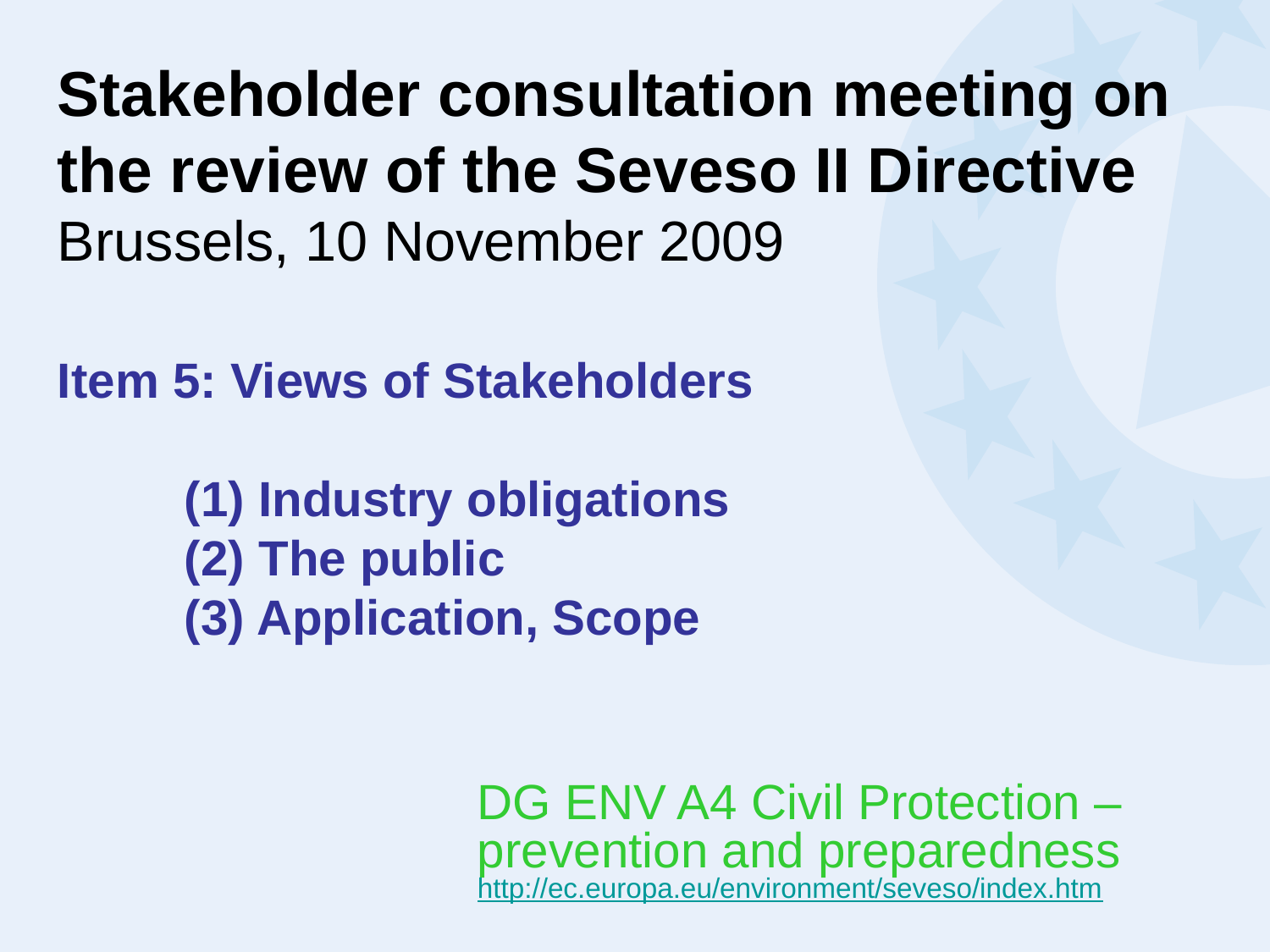

Stakeholder consultation meeting on the review of the Seveso II Directive
Brussels, 10 November 2009
Item 5: Views of Stakeholders
	(1) Industry obligations
	(2) The public
	(3) Application, Scope
DG ENV A4 Civil Protection – prevention and preparedness http://ec.europa.eu/environment/seveso/index.htm